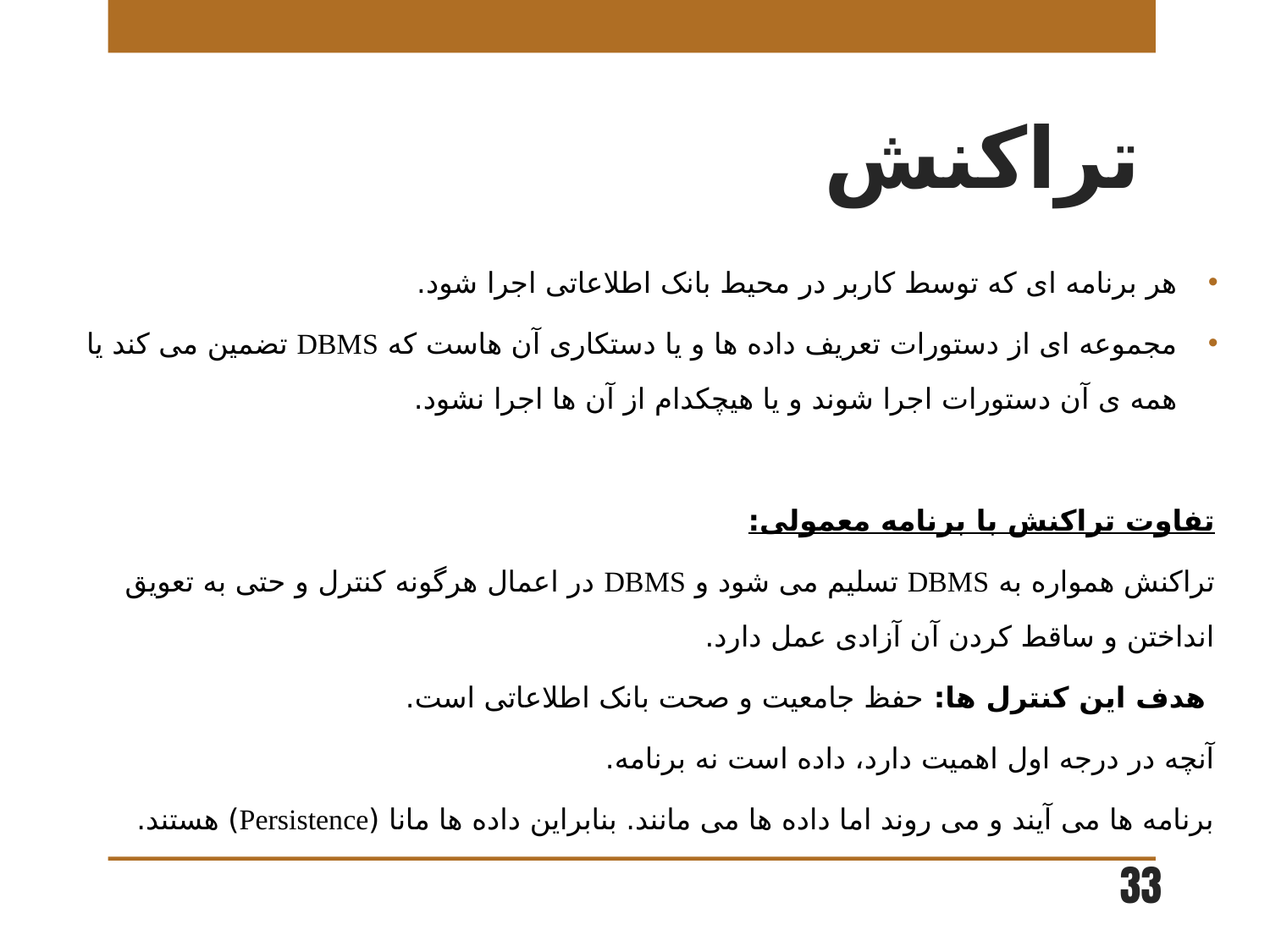

# تراکنش
هر برنامه ای که توسط کاربر در محیط بانک اطلاعاتی اجرا شود.
مجموعه ای از دستورات تعریف داده ها و یا دستکاری آن هاست که DBMS تضمین می کند یا همه ی آن دستورات اجرا شوند و یا هیچکدام از آن ها اجرا نشود.

تفاوت تراکنش با برنامه معمولی:
تراکنش همواره به DBMS تسلیم می شود و DBMS در اعمال هرگونه کنترل و حتی به تعویق انداختن و ساقط کردن آن آزادی عمل دارد.
 هدف این کنترل ها: حفظ جامعیت و صحت بانک اطلاعاتی است.
آنچه در درجه اول اهمیت دارد، داده است نه برنامه.
برنامه ها می آیند و می روند اما داده ها می مانند. بنابراین داده ها مانا (Persistence) هستند.
33